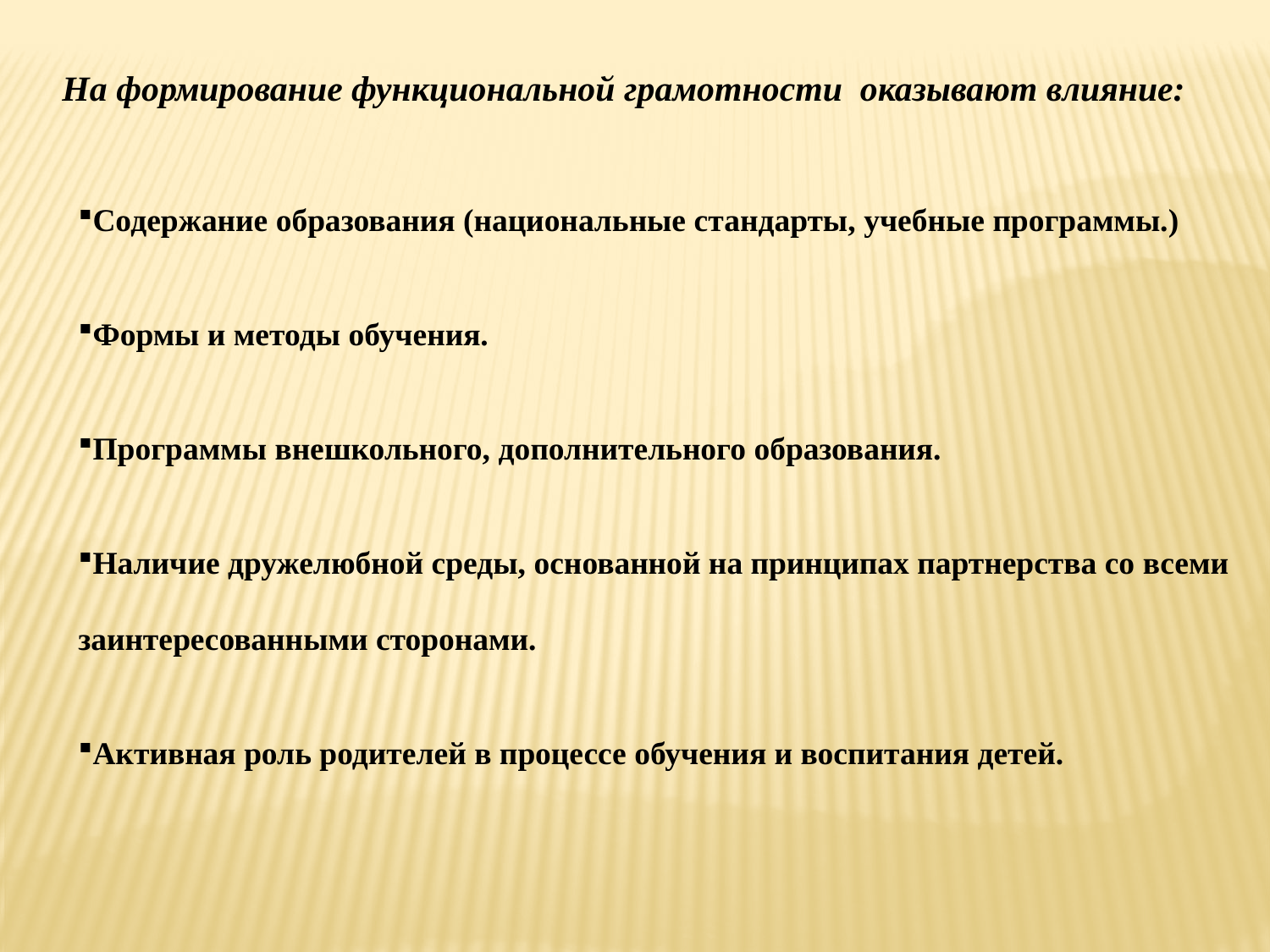

На формирование функциональной грамотности  оказывают влияние:

Содержание образования (национальные стандарты, учебные программы.)

Формы и методы обучения.

Программы внешкольного, дополнительного образования.

Наличие дружелюбной среды, основанной на принципах партнерства со всеми

заинтересованными сторонами.

Активная роль родителей в процессе обучения и воспитания детей.